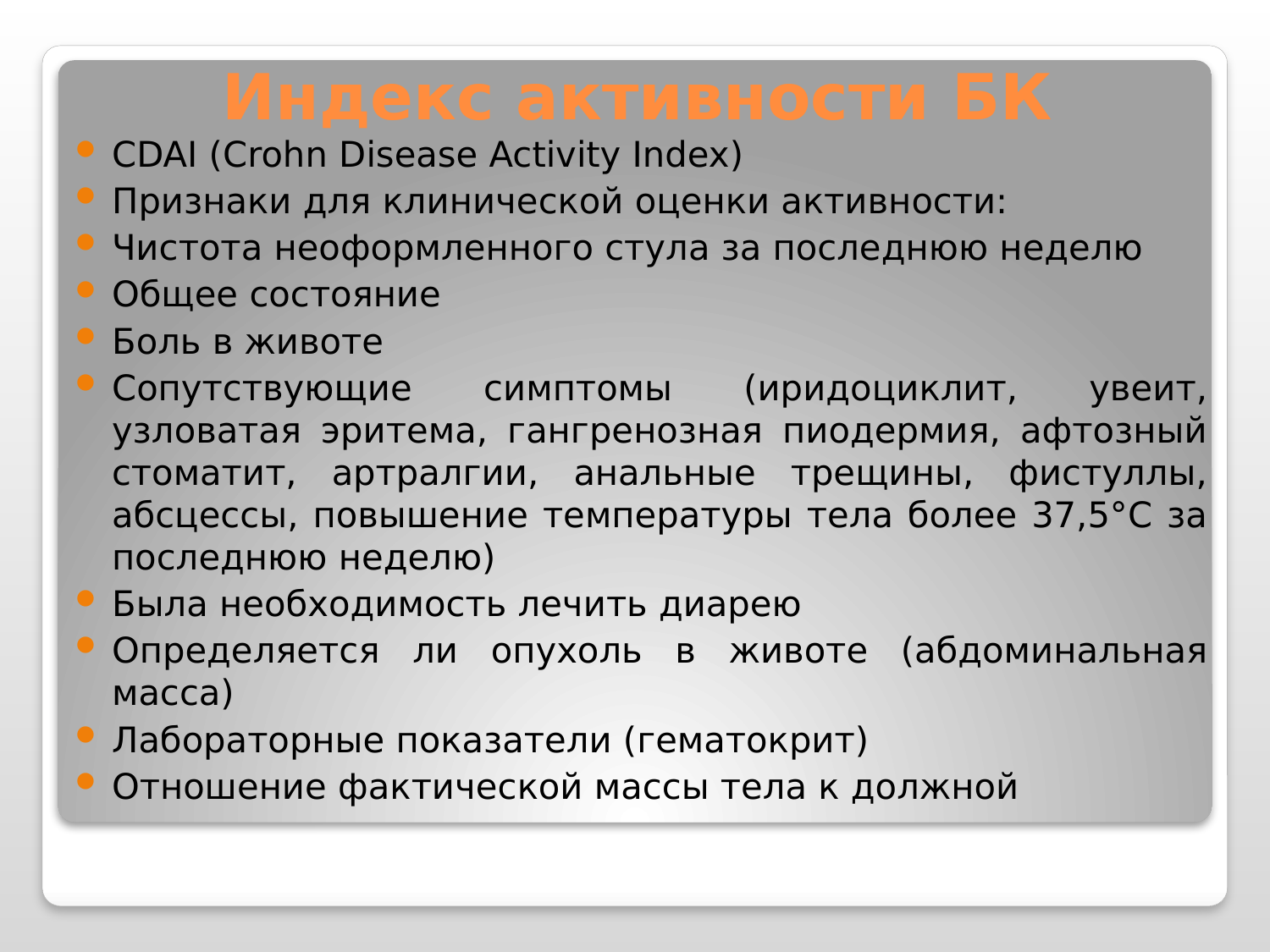

# Индекс активности БК
CDAI (Crohn Disease Activity Index)
Признаки для клинической оценки активности:
Чистота неоформленного стула за последнюю неделю
Общее состояние
Боль в животе
Сопутствующие симптомы (иридоциклит, увеит, узловатая эритема, гангренозная пиодермия, афтозный стоматит, артралгии, анальные трещины, фистуллы, абсцессы, повышение температуры тела более 37,5°С за последнюю неделю)
Была необходимость лечить диарею
Определяется ли опухоль в животе (абдоминальная масса)
Лабораторные показатели (гематокрит)
Отношение фактической массы тела к должной